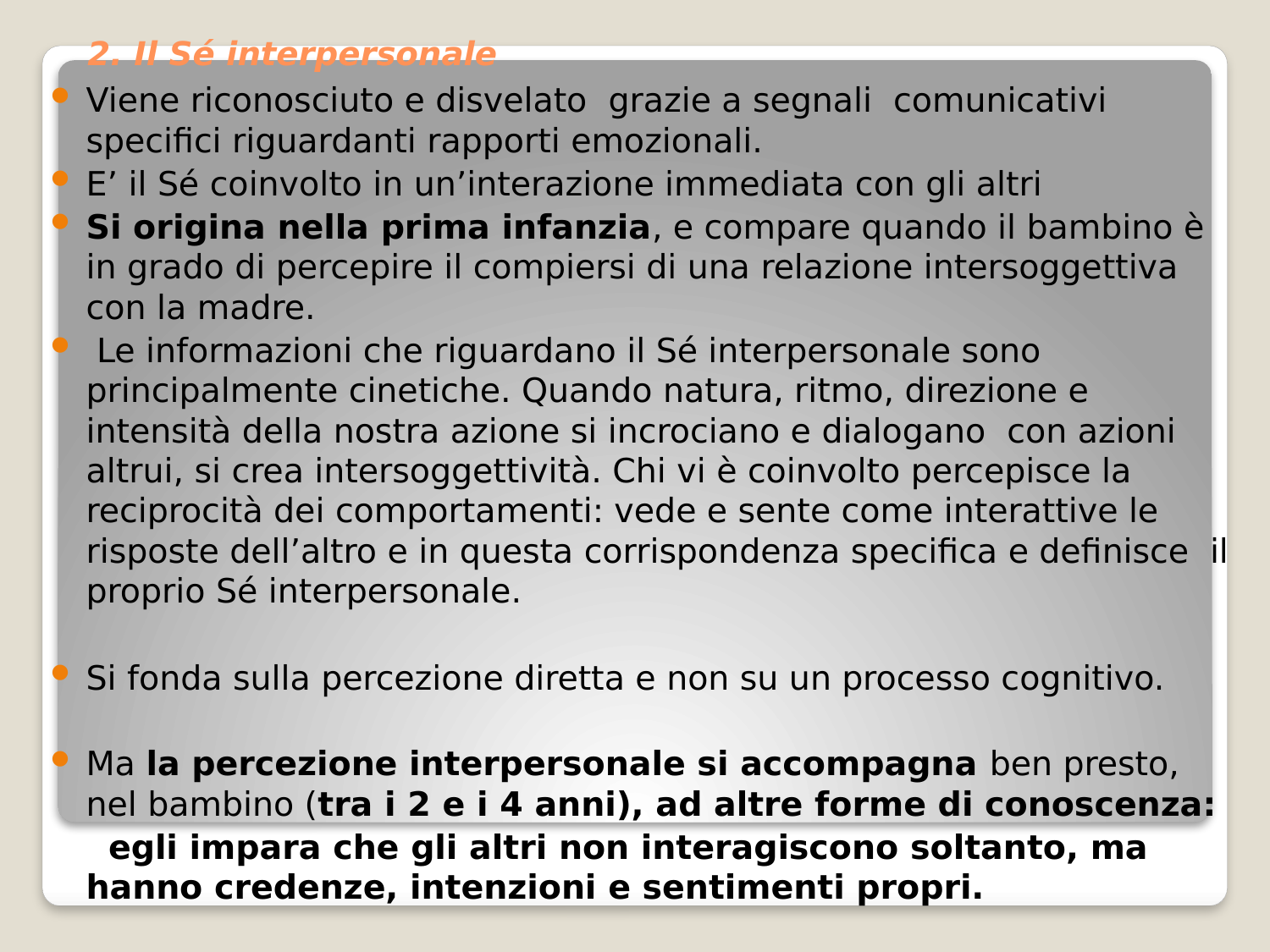

# 2. Il Sé interpersonale
Viene riconosciuto e disvelato  grazie a segnali  comunicativi specifici riguardanti rapporti emozionali.
E’ il Sé coinvolto in un’interazione immediata con gli altri
Si origina nella prima infanzia, e compare quando il bambino è in grado di percepire il compiersi di una relazione intersoggettiva con la madre.
 Le informazioni che riguardano il Sé interpersonale sono principalmente cinetiche. Quando natura, ritmo, direzione e intensità della nostra azione si incrociano e dialogano  con azioni altrui, si crea intersoggettività. Chi vi è coinvolto percepisce la reciprocità dei comportamenti: vede e sente come interattive le risposte dell’altro e in questa corrispondenza specifica e definisce  il proprio Sé interpersonale.

Si fonda sulla percezione diretta e non su un processo cognitivo.

Ma la percezione interpersonale si accompagna ben presto, nel bambino (tra i 2 e i 4 anni), ad altre forme di conoscenza:
     egli impara che gli altri non interagiscono soltanto, ma hanno credenze, intenzioni e sentimenti propri.